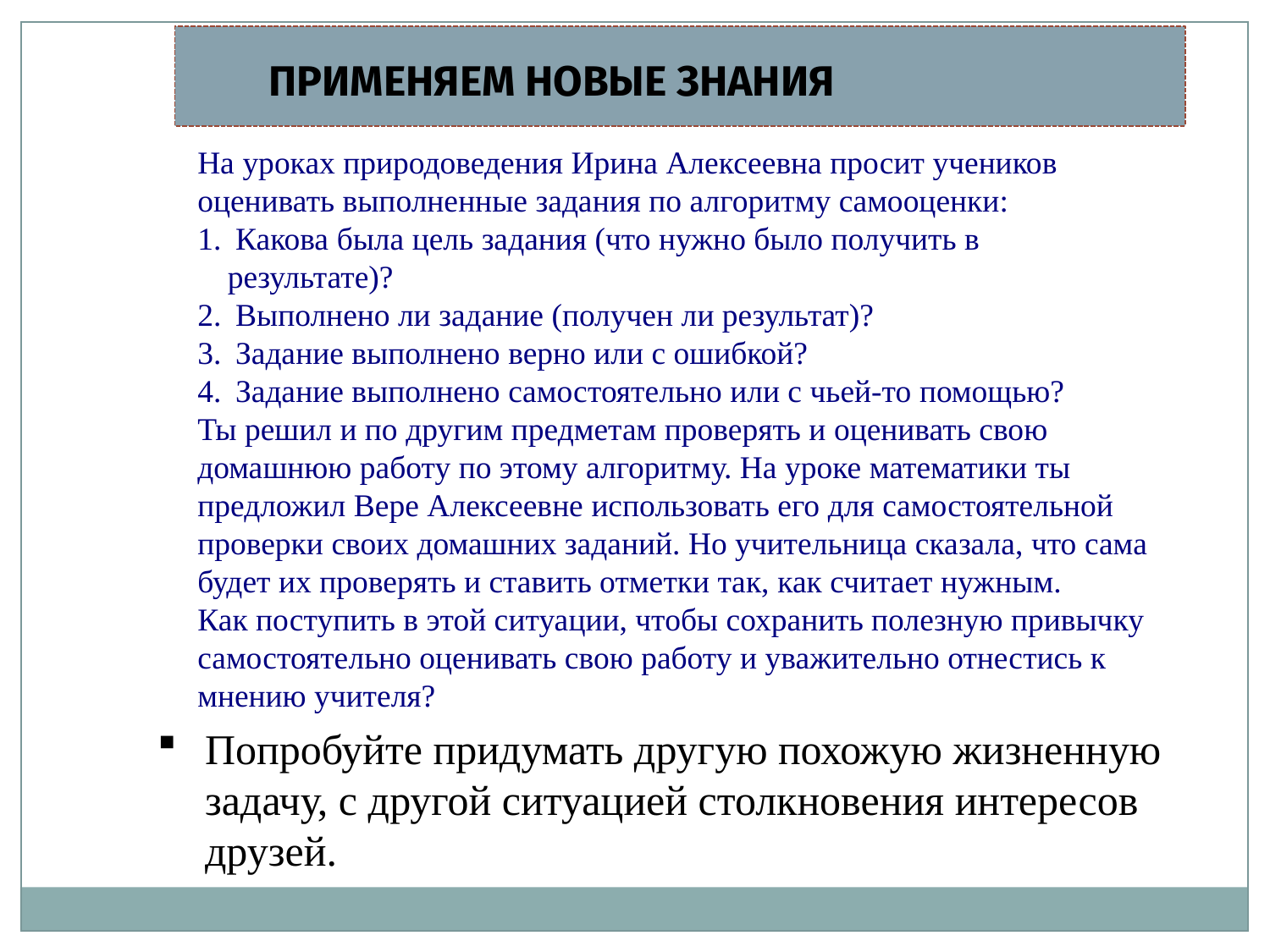

ПРИМЕНЯЕМ НОВЫЕ ЗНАНИЯ
На уроках природоведения Ирина Алексеевна просит учеников оценивать выполненные задания по алгоритму самооценки:
 Какова была цель задания (что нужно было получить в результате)?
 Выполнено ли задание (получен ли результат)?
 Задание выполнено верно или с ошибкой?
 Задание выполнено самостоятельно или с чьей-то помощью?
Ты решил и по другим предметам проверять и оценивать свою домашнюю работу по этому алгоритму. На уроке математики ты предложил Вере Алексеевне использовать его для самостоятельной проверки своих домашних заданий. Но учительница сказала, что сама будет их проверять и ставить отметки так, как считает нужным.
Как поступить в этой ситуации, чтобы сохранить полезную привычку самостоятельно оценивать свою работу и уважительно отнестись к мнению учителя?
Попробуйте придумать другую похожую жизненную задачу, с другой ситуацией столкновения интересов друзей.